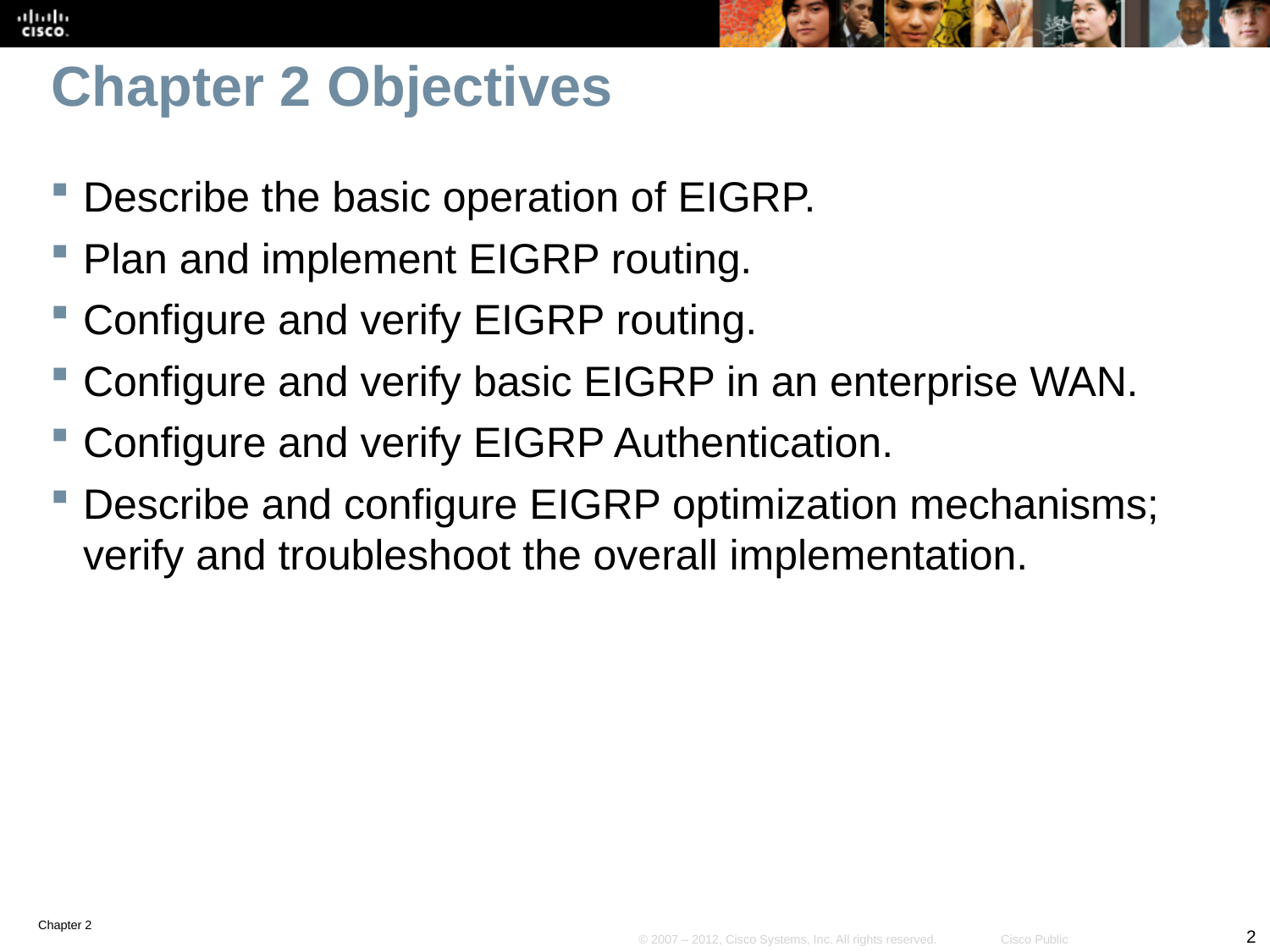

# Chapter 2 Objectives
Describe the basic operation of EIGRP.
Plan and implement EIGRP routing.
Configure and verify EIGRP routing.
Configure and verify basic EIGRP in an enterprise WAN.
Configure and verify EIGRP Authentication.
Describe and configure EIGRP optimization mechanisms; verify and troubleshoot the overall implementation.